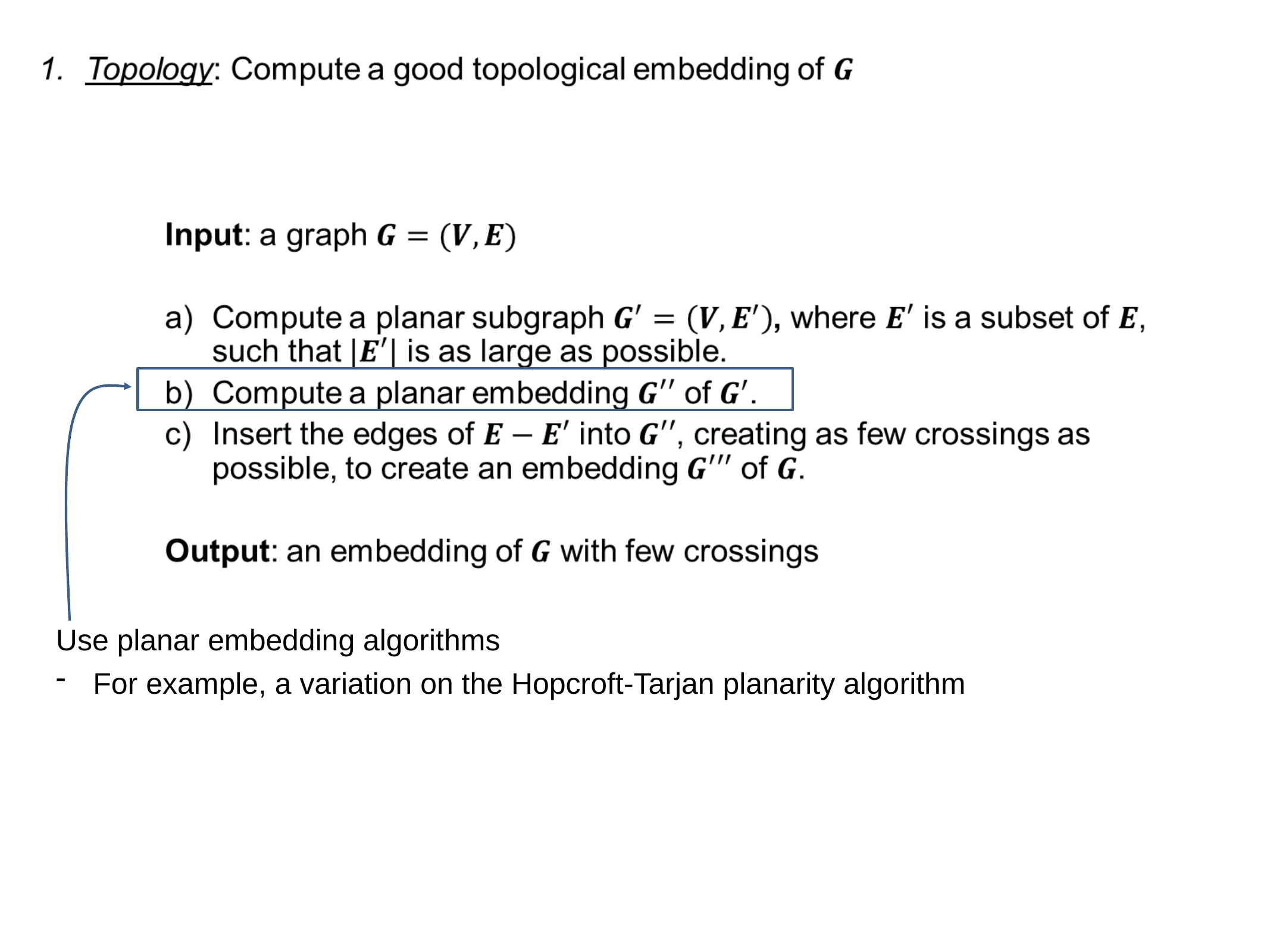

Use planar embedding algorithms
For example, a variation on the Hopcroft-Tarjan planarity algorithm

54